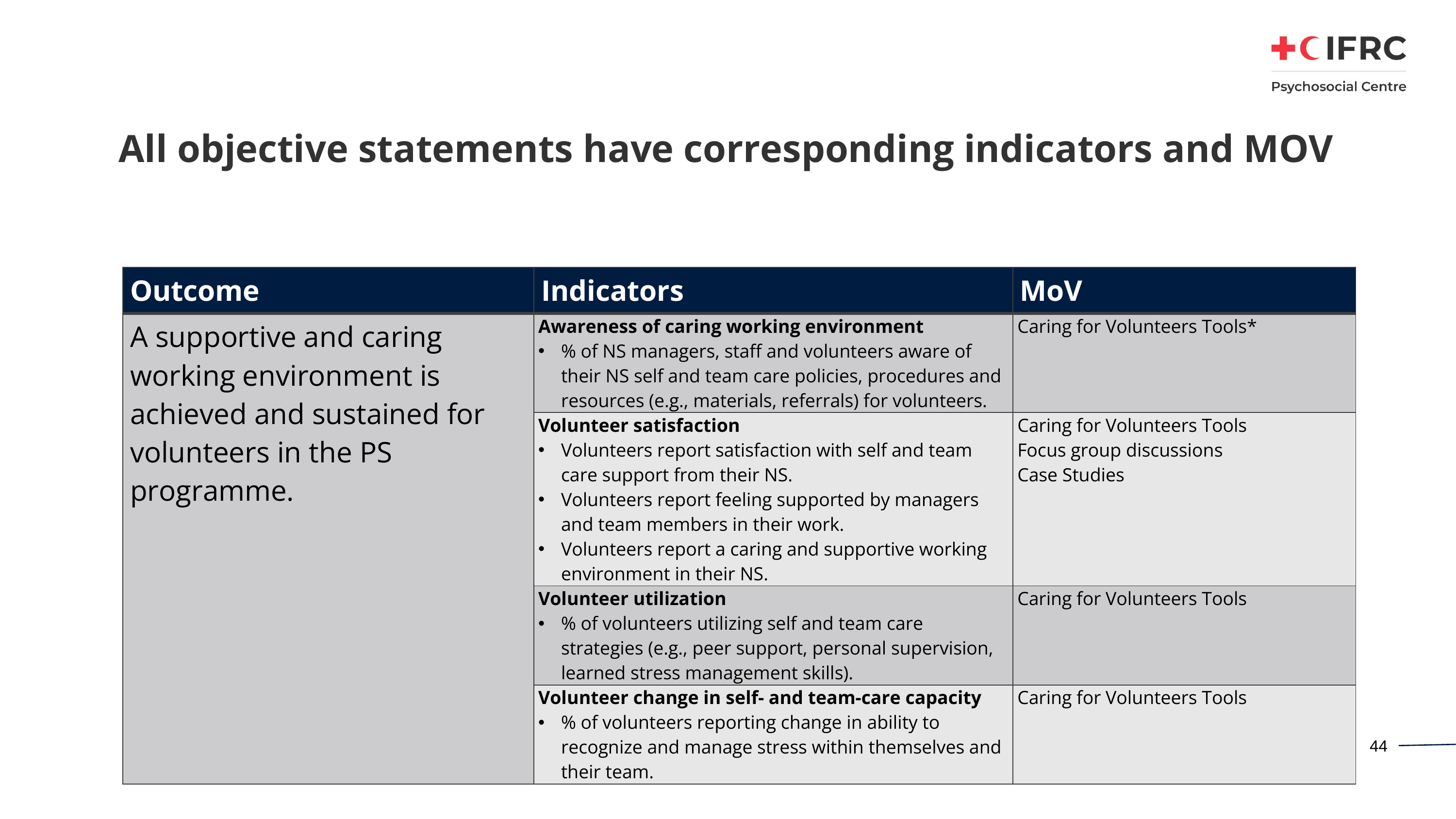

# All objective statements have corresponding indicators and MOV
| Outcome | Indicators | MoV |
| --- | --- | --- |
| A supportive and caring working environment is achieved and sustained for volunteers in the PS programme. | Awareness of caring working environment % of NS managers, staff and volunteers aware of their NS self and team care policies, procedures and resources (e.g., materials, referrals) for volunteers. | Caring for Volunteers Tools\* |
|  | Volunteer satisfaction Volunteers report satisfaction with self and team care support from their NS. Volunteers report feeling supported by managers and team members in their work. Volunteers report a caring and supportive working environment in their NS. | Caring for Volunteers Tools Focus group discussions Case Studies |
|  | Volunteer utilization % of volunteers utilizing self and team care strategies (e.g., peer support, personal supervision, learned stress management skills). | Caring for Volunteers Tools |
|  | Volunteer change in self- and team-care capacity % of volunteers reporting change in ability to recognize and manage stress within themselves and their team. | Caring for Volunteers Tools |